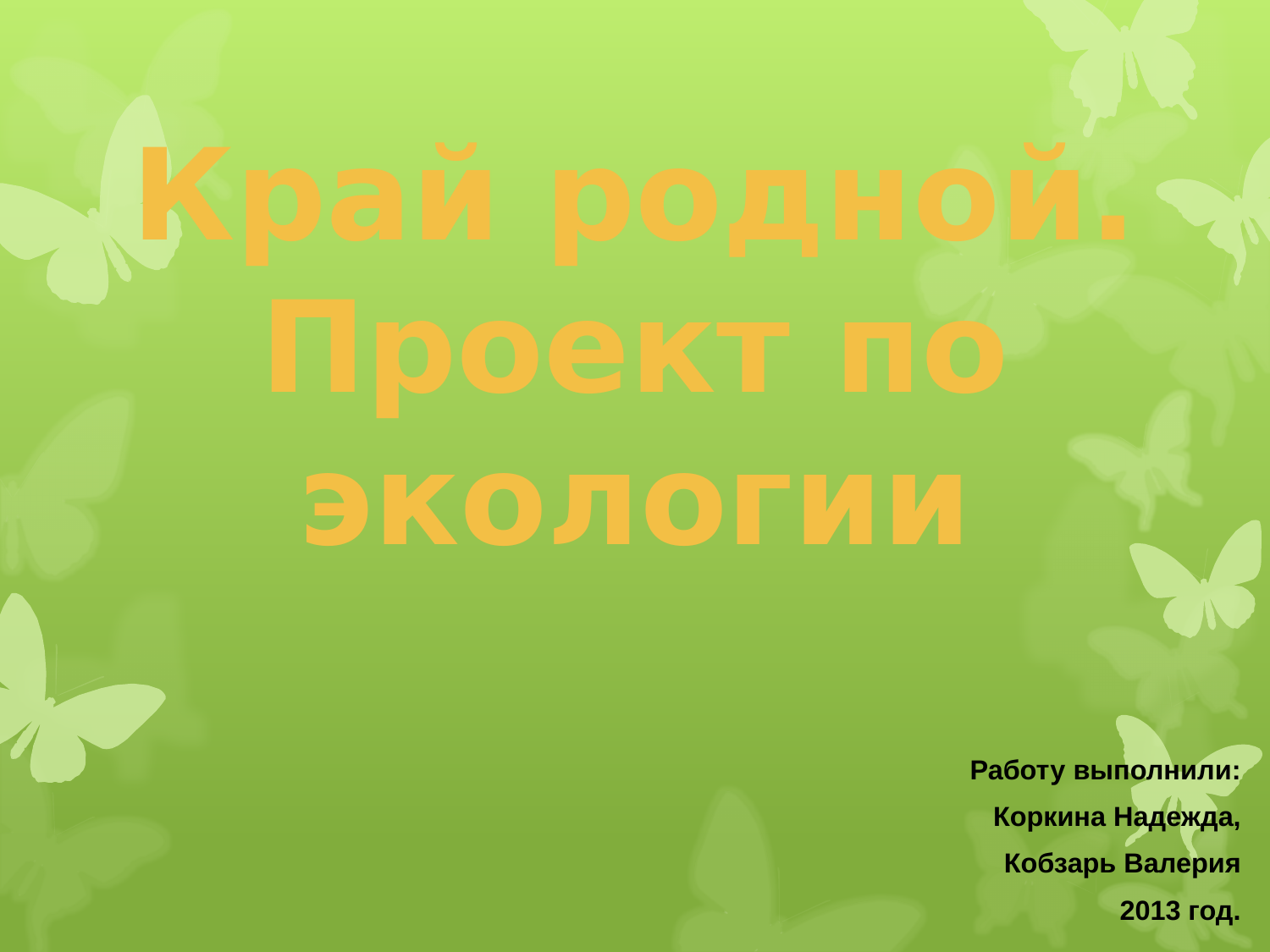

# Край родной. Проект по экологии
Работу выполнили:
Коркина Надежда,
 Кобзарь Валерия
2013 год.